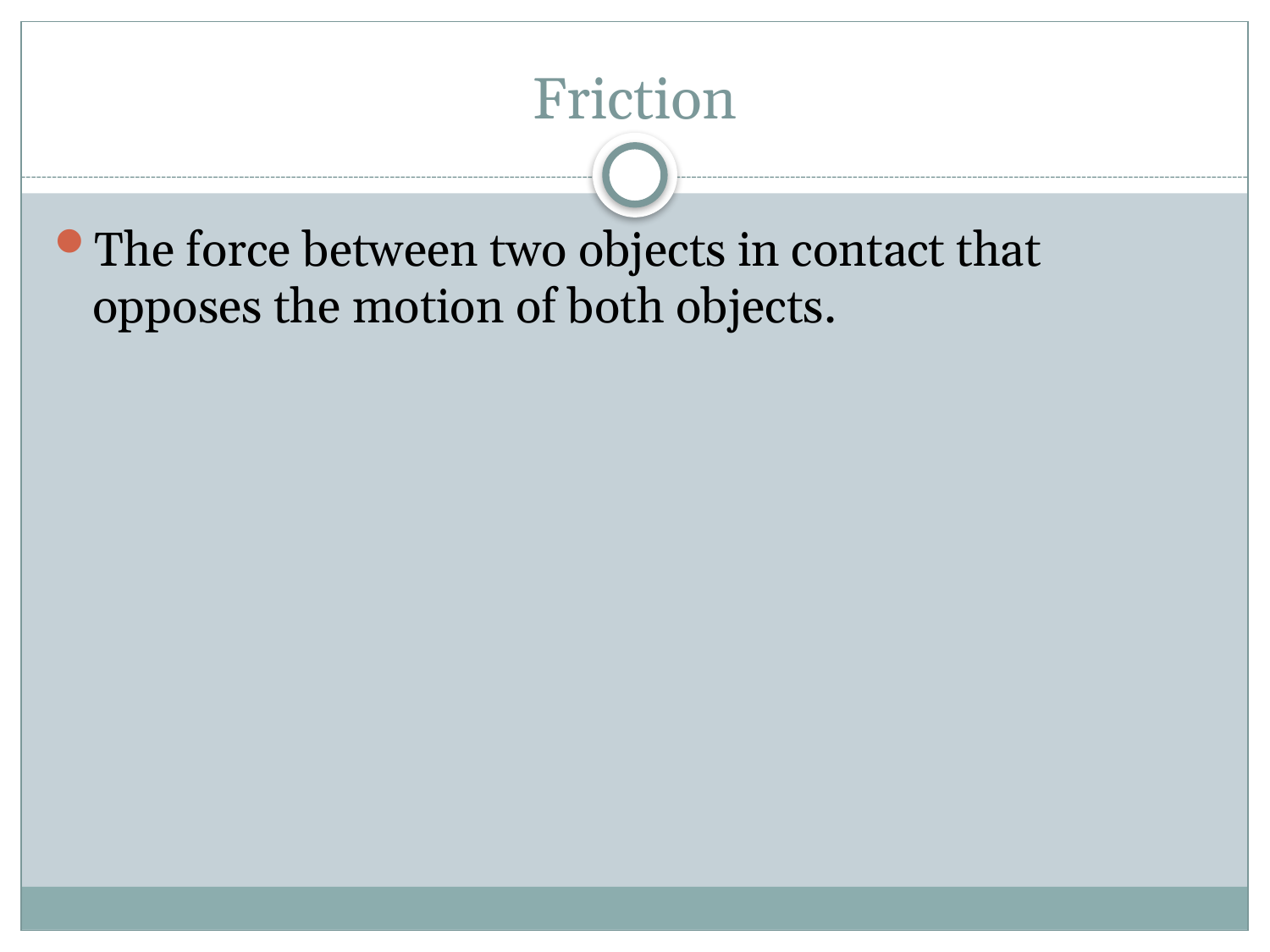

# Friction
The force between two objects in contact that opposes the motion of both objects.